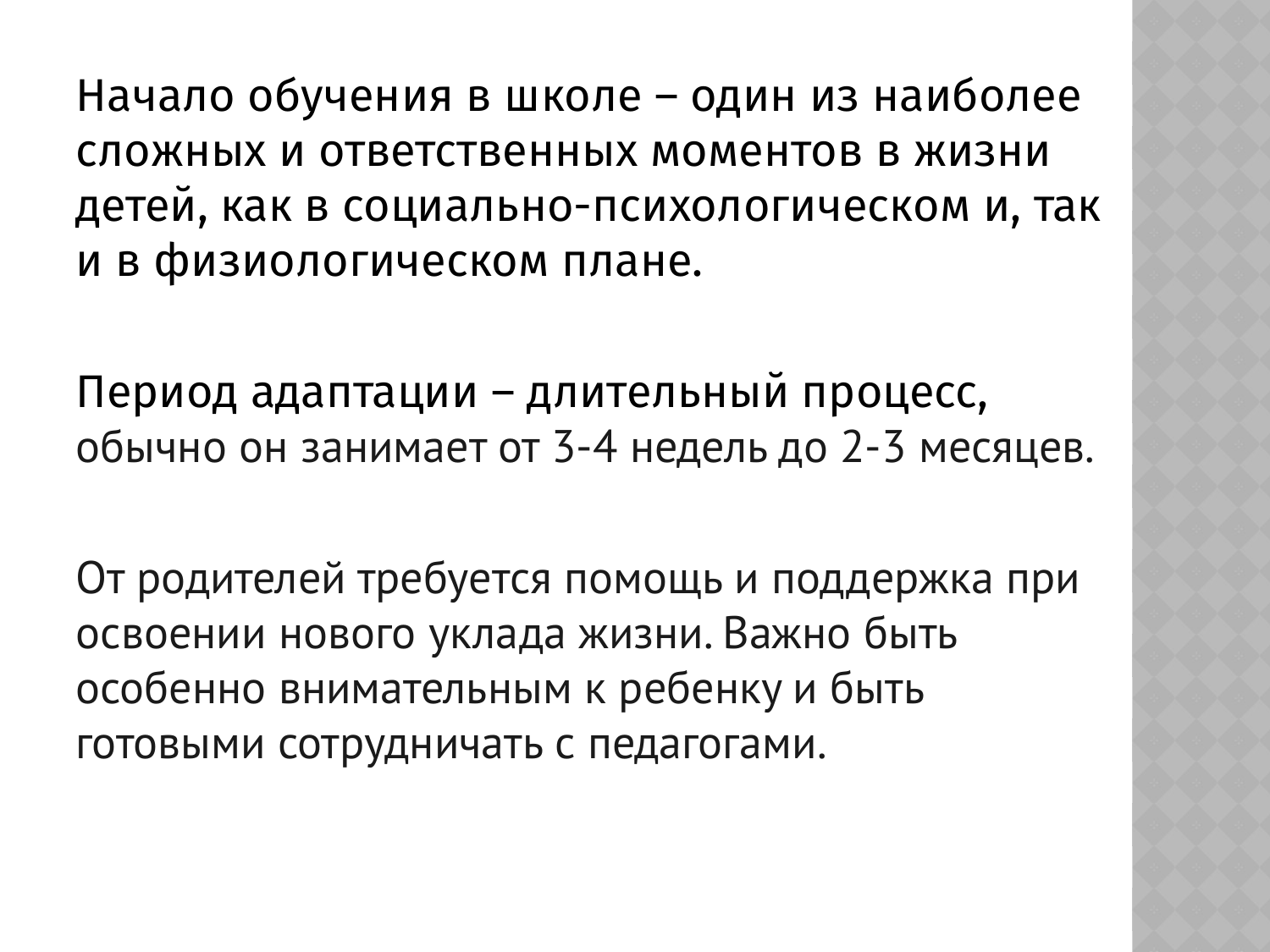

Начало обучения в школе – один из наиболее сложных и ответственных моментов в жизни детей, как в социально-психологическом и, так и в физиологическом плане.

Период адаптации – длительный процесс, обычно он занимает от 3-4 недель до 2-3 месяцев.

От родителей требуется помощь и поддержка при освоении нового уклада жизни. Важно быть особенно внимательным к ребенку и быть готовыми сотрудничать с педагогами.